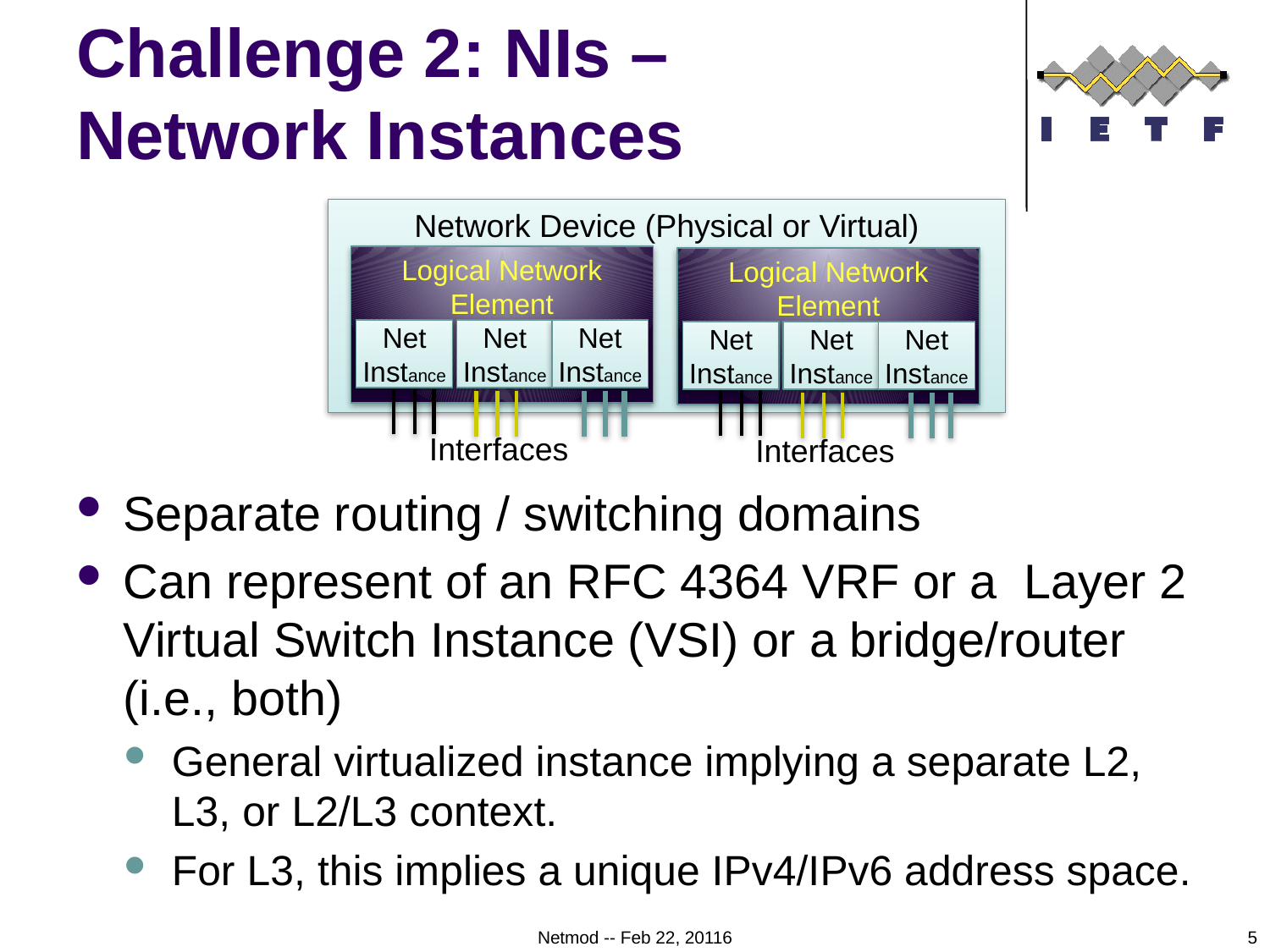

# Challenge 2: NIs – Network Instances
Network Device (Physical or Virtual)
Logical Network
Element
Logical Network
Element
Net
Instance
Net
Instance
Net
Instance
Net
Instance
Net
Instance
Net
Instance
Interfaces
Interfaces
Separate routing / switching domains
Can represent of an RFC 4364 VRF or a  Layer 2 Virtual Switch Instance (VSI) or a bridge/router (i.e., both)
General virtualized instance implying a separate L2, L3, or L2/L3 context.
For L3, this implies a unique IPv4/IPv6 address space.
Netmod -- Feb 22, 20116
5